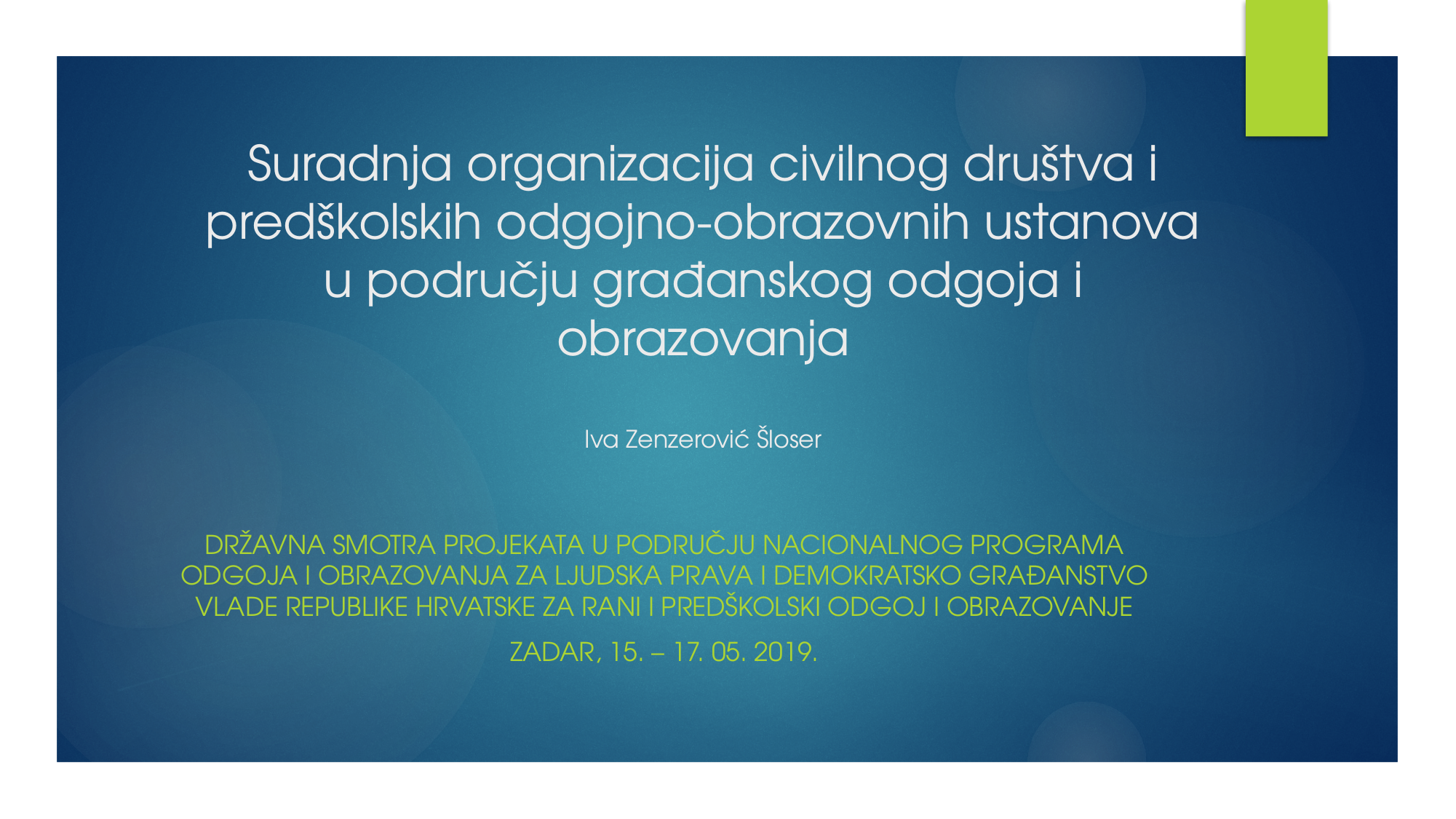

# Suradnja organizacija civilnog društva i predškolskih odgojno-obrazovnih ustanova u području građanskog odgoja i obrazovanja Iva Zenzerović Šloser
DRŽAVNA SMOTRA PROJEKATA U PODRUČJU NACIONALNOG PROGRAMA ODGOJA I OBRAZOVANJA ZA LJUDSKA PRAVA I DEMOKRATSKO GRAĐANSTVO VLADE REPUBLIKE HRVATSKE ZA RANI I PREDŠKOLSKI ODGOJ I OBRAZOVANJE
Zadar, 15. – 17. 05. 2019.